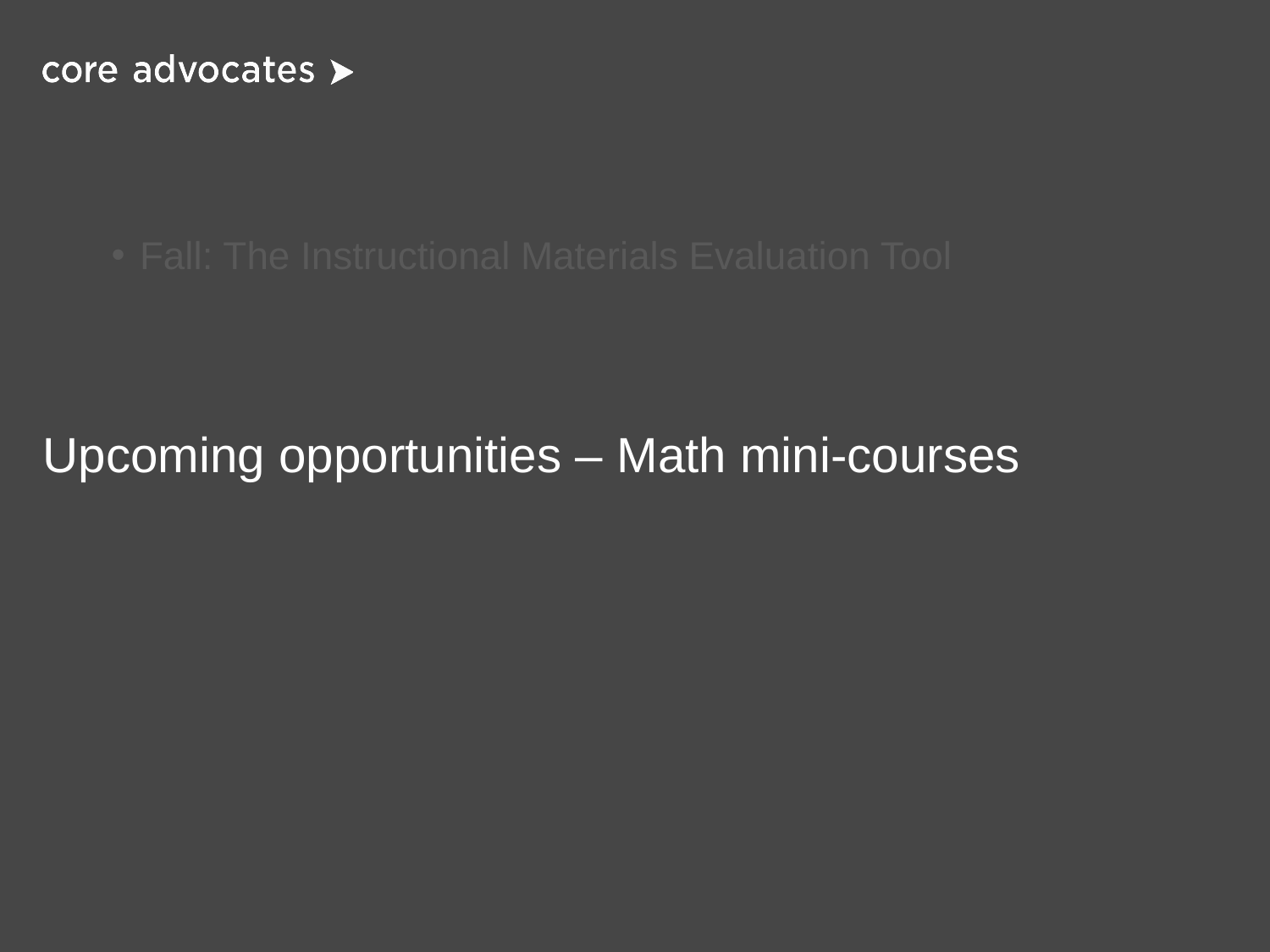

Fall: The Instructional Materials Evaluation Tool
# Upcoming opportunities – Math mini-courses